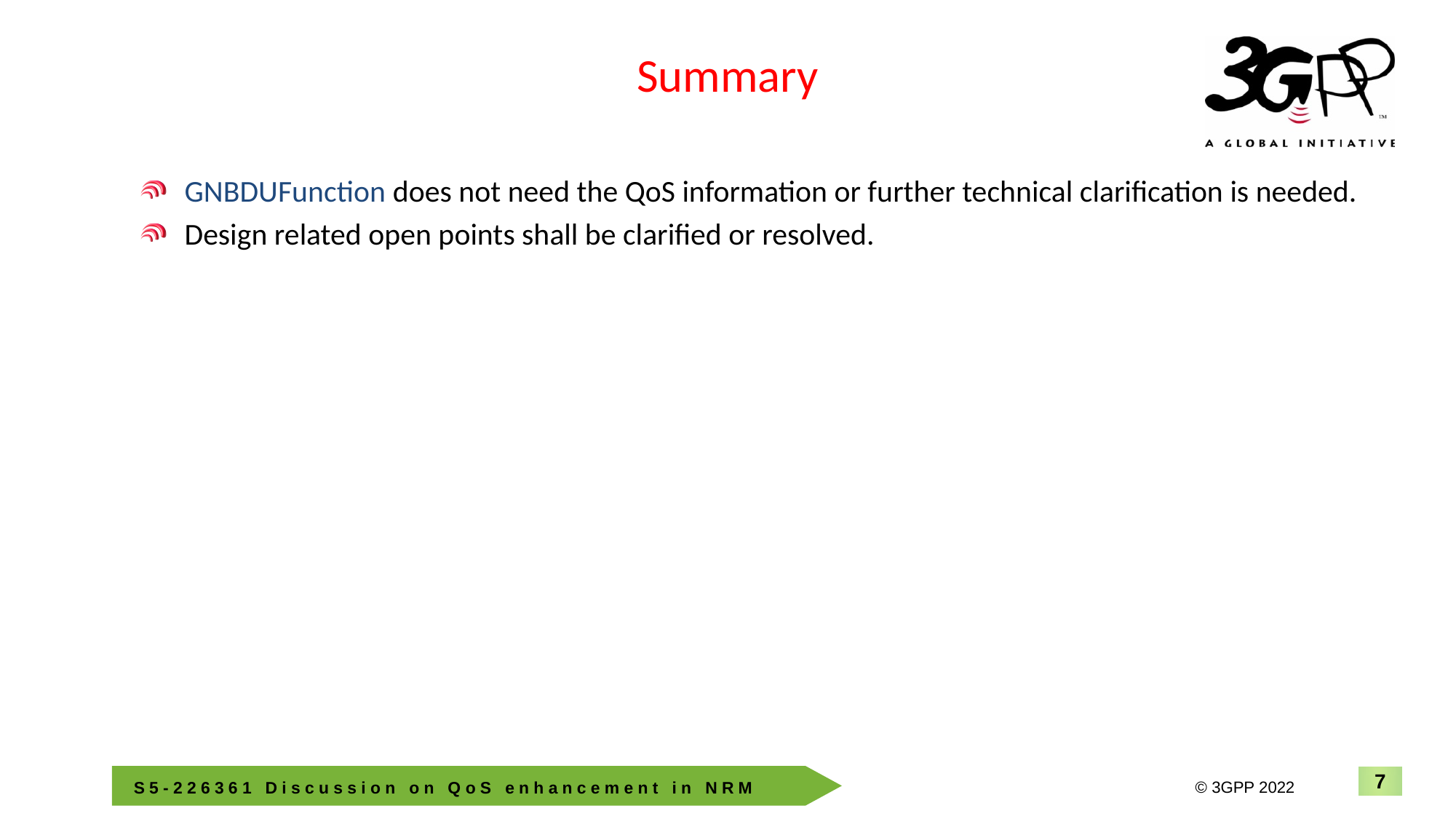

Summary
GNBDUFunction does not need the QoS information or further technical clarification is needed.
Design related open points shall be clarified or resolved.